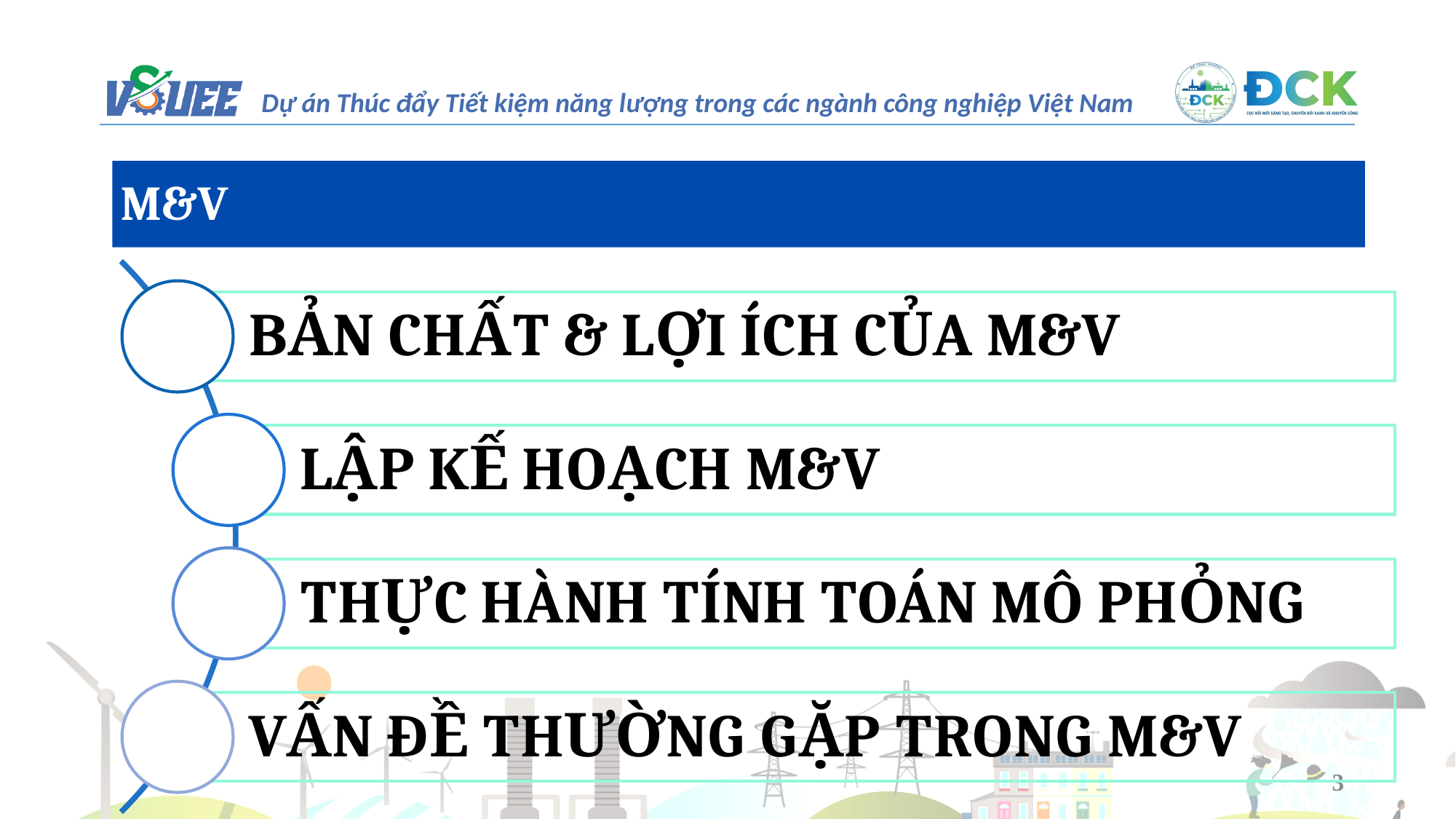

BẢN CHẤT & LỢI ÍCH CỦA M&V

LẬP KẾ HOẠCH M&V

THỰC HÀNH TÍNH TOÁN MÔ PHỎNG

VẤN ĐỀ THƯỜNG GẶP TRONG M&V
M&V
3